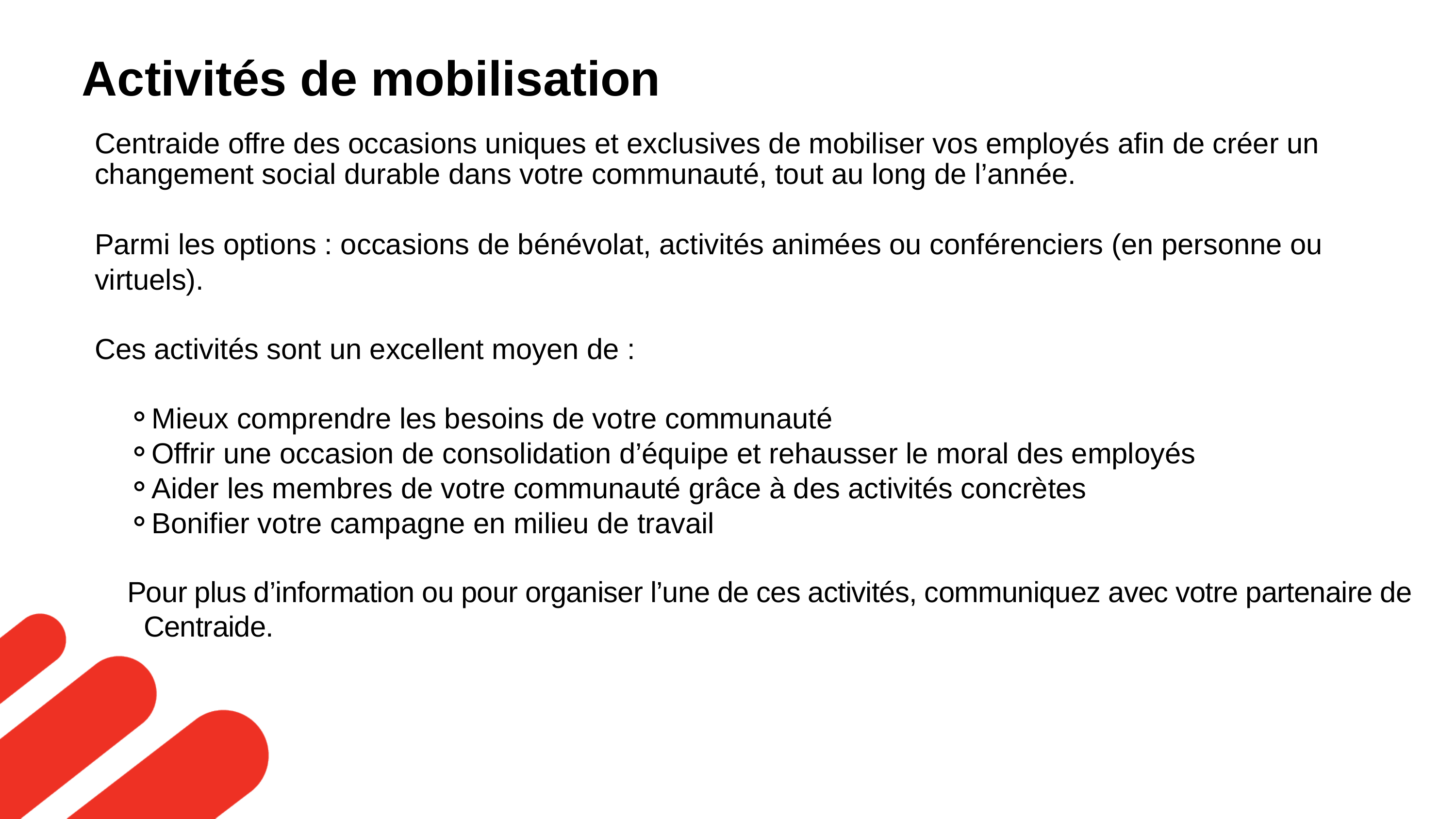

Activités de mobilisation
Centraide offre des occasions uniques et exclusives de mobiliser vos employés afin de créer un changement social durable dans votre communauté, tout au long de l’année.

Parmi les options : occasions de bénévolat, activités animées ou conférenciers (en personne ou virtuels).

Ces activités sont un excellent moyen de :

Mieux comprendre les besoins de votre communauté
Offrir une occasion de consolidation d’équipe et rehausser le moral des employés
Aider les membres de votre communauté grâce à des activités concrètes
Bonifier votre campagne en milieu de travail

Pour plus d’information ou pour organiser l’une de ces activités, communiquez avec votre partenaire de Centraide.